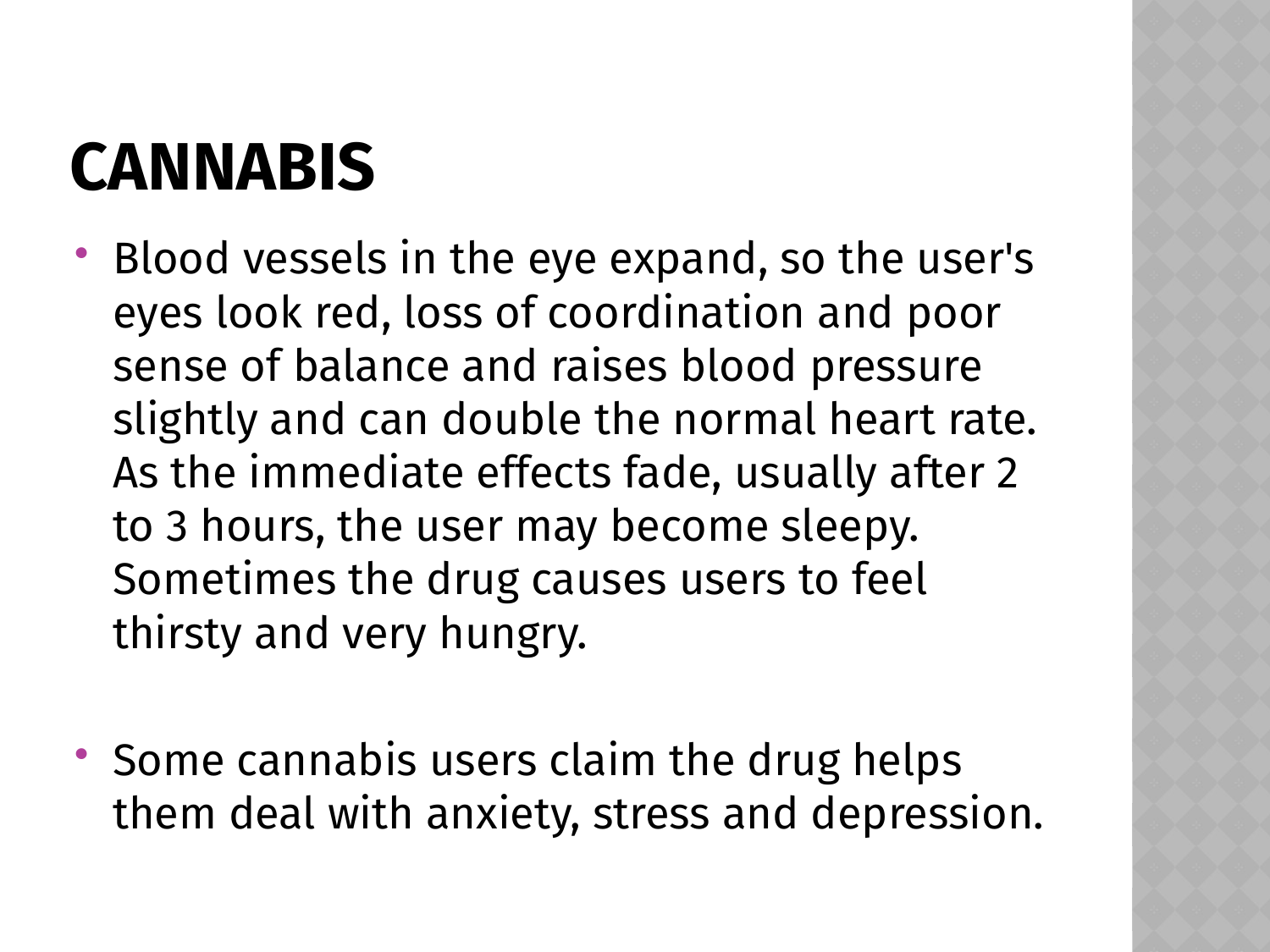

# Cannabis
Blood vessels in the eye expand, so the user's eyes look red, loss of coordination and poor sense of balance and raises blood pressure slightly and can double the normal heart rate. As the immediate effects fade, usually after 2 to 3 hours, the user may become sleepy. Sometimes the drug causes users to feel thirsty and very hungry.

Some cannabis users claim the drug helps them deal with anxiety, stress and depression.